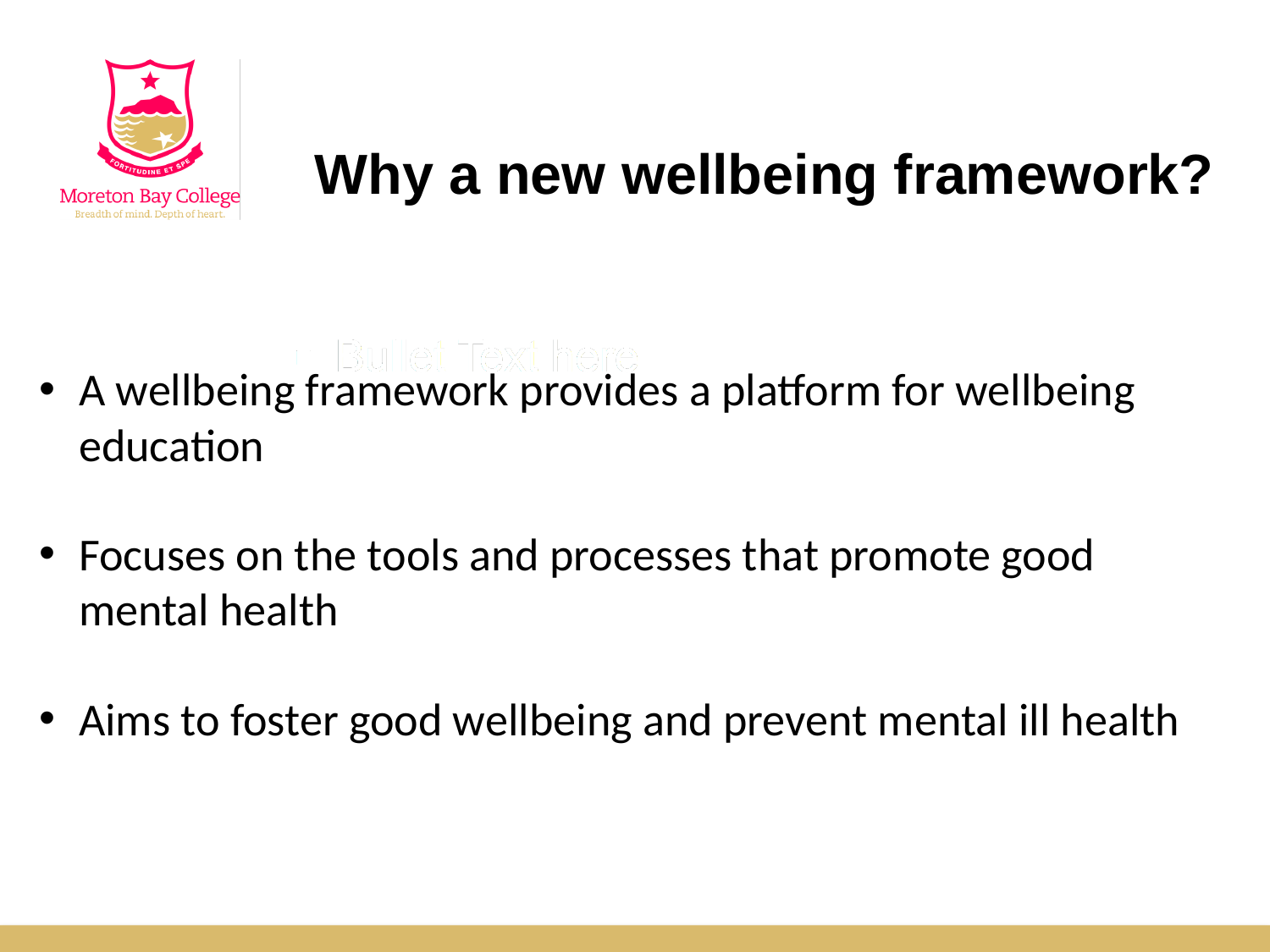

# Why a new wellbeing framework?

A wellbeing framework provides a platform for wellbeing education

Focuses on the tools and processes that promote good mental health

Aims to foster good wellbeing and prevent mental ill health